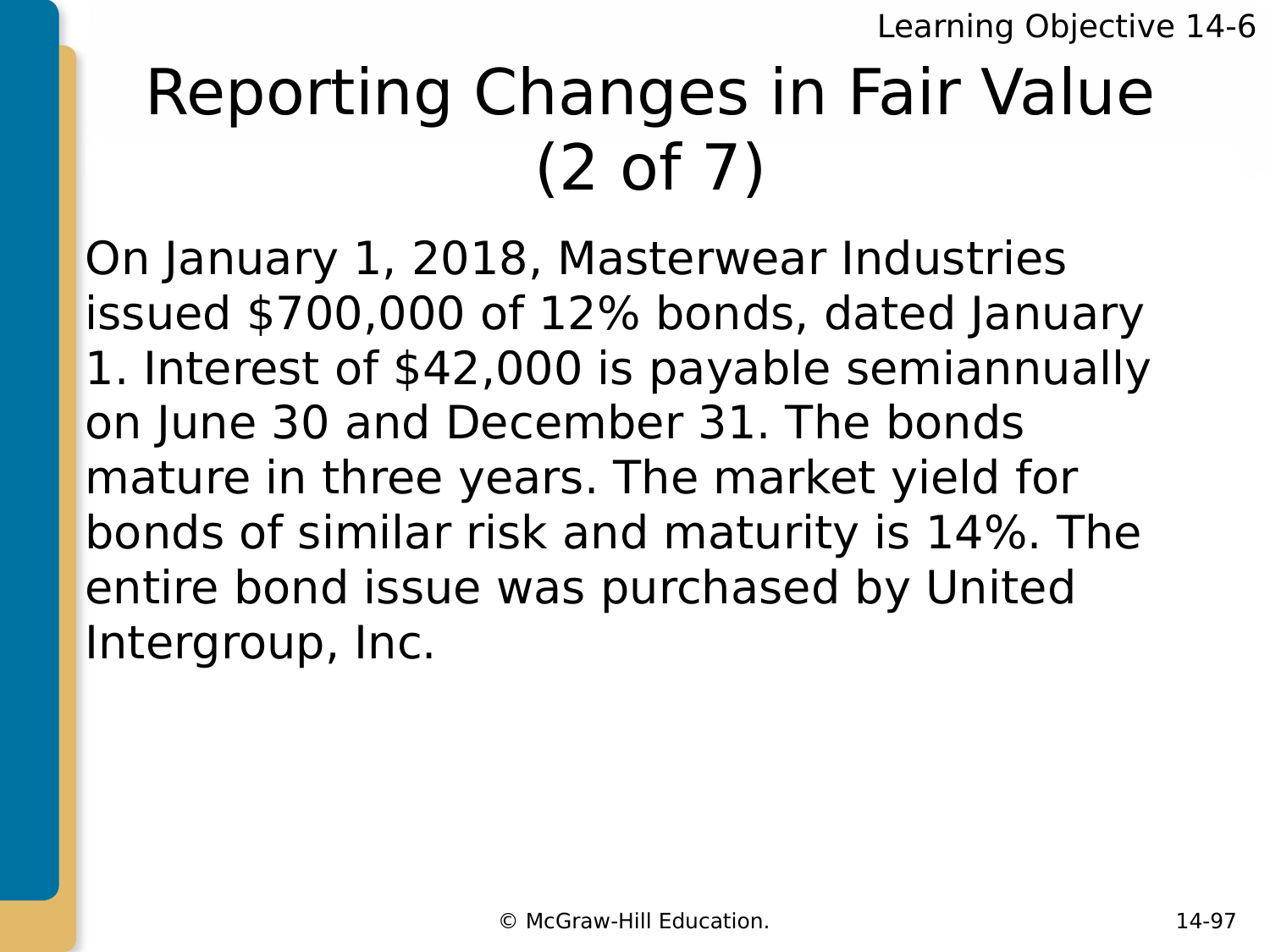

Learning Objective 14-6
# Reporting Changes in Fair Value (2 of 7)
On January 1, 2018, Masterwear Industries issued $700,000 of 12% bonds, dated January 1. Interest of $42,000 is payable semiannually on June 30 and December 31. The bonds mature in three years. The market yield for bonds of similar risk and maturity is 14%. The entire bond issue was purchased by United Intergroup, Inc.